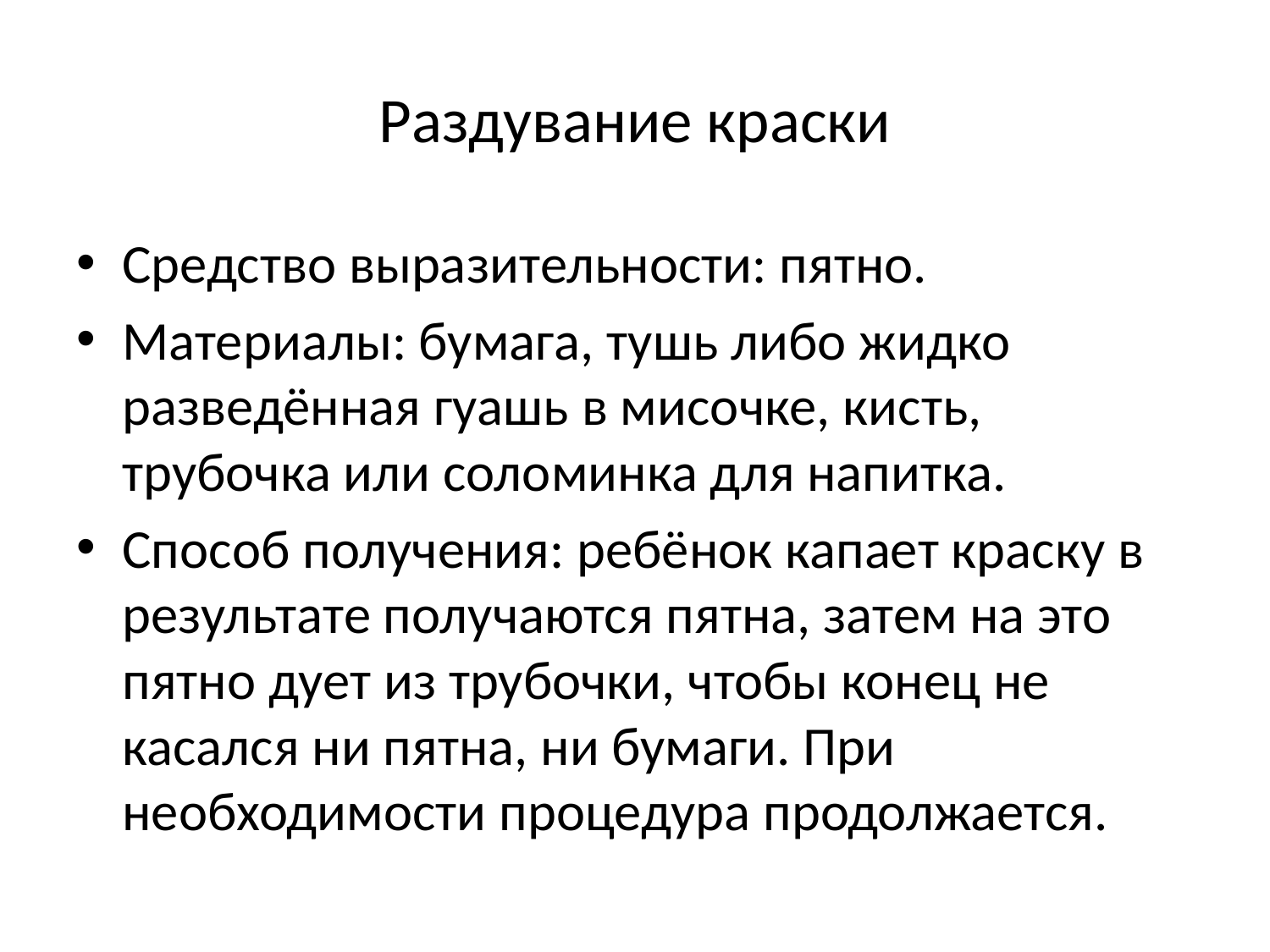

# Раздувание краски
Средство выразительности: пятно.
Материалы: бумага, тушь либо жидко разведённая гуашь в мисочке, кисть, трубочка или соломинка для напитка.
Способ получения: ребёнок капает краску в результате получаются пятна, затем на это пятно дует из трубочки, чтобы конец не касался ни пятна, ни бумаги. При необходимости процедура продолжается.